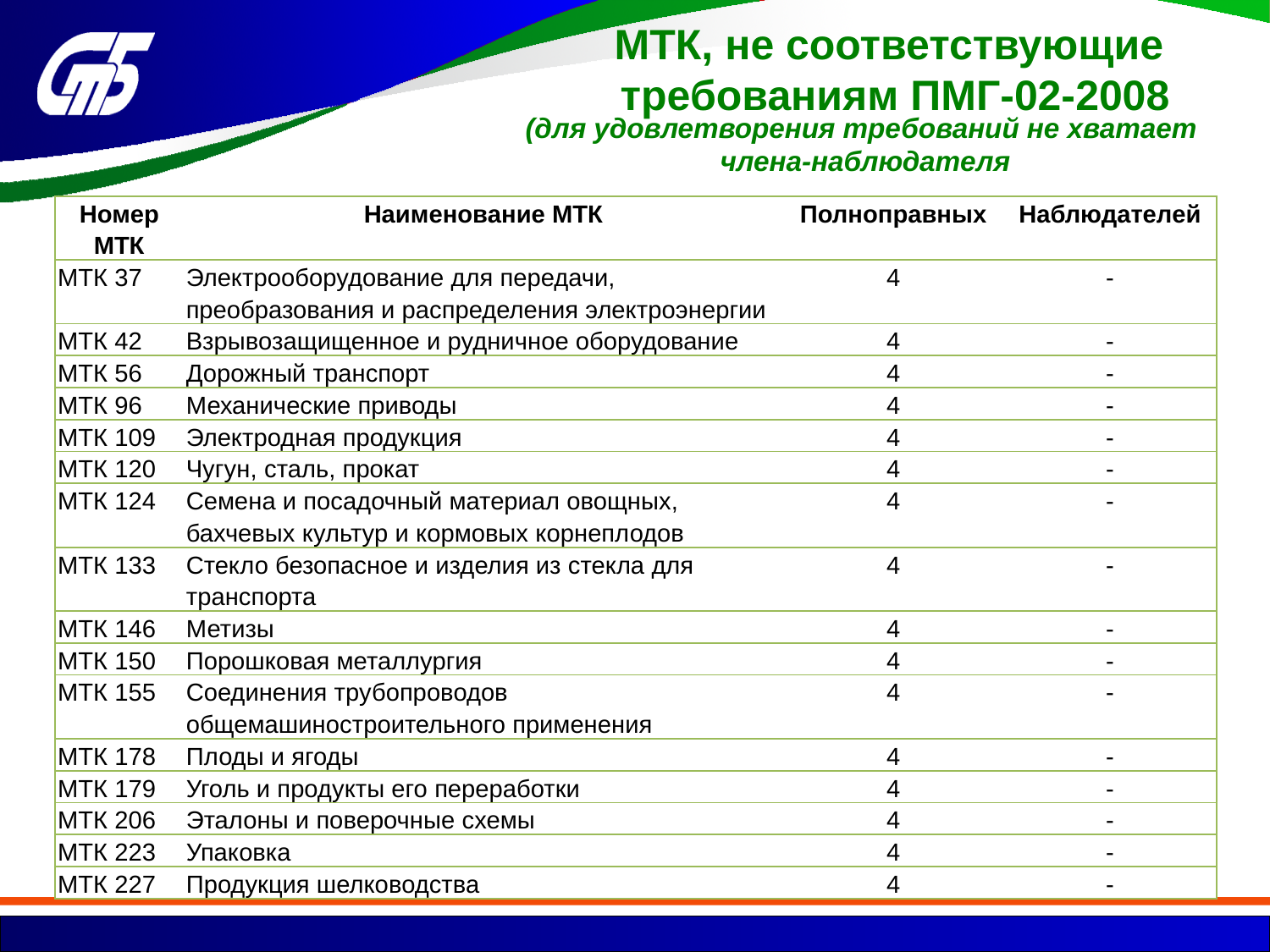

МТК, не соответствующие
требованиям ПМГ-02-2008
(для удовлетворения требований не хватает
члена-наблюдателя
| Номер МТК | Наименование МТК | Полноправных | Наблюдателей |
| --- | --- | --- | --- |
| МТК 37 | Электрооборудование для передачи, преобразования и распределения электроэнергии | 4 | - |
| МТК 42 | Взрывозащищенное и рудничное оборудование | 4 | - |
| МТК 56 | Дорожный транспорт | 4 | - |
| МТК 96 | Механические приводы | 4 | - |
| МТК 109 | Электродная продукция | 4 | - |
| МТК 120 | Чугун, сталь, прокат | 4 | - |
| МТК 124 | Семена и посадочный материал овощных, бахчевых культур и кормовых корнеплодов | 4 | - |
| МТК 133 | Стекло безопасное и изделия из стекла для транспорта | 4 | - |
| МТК 146 | Метизы | 4 | - |
| МТК 150 | Порошковая металлургия | 4 | - |
| МТК 155 | Соединения трубопроводов общемашиностроительного применения | 4 | - |
| МТК 178 | Плоды и ягоды | 4 | - |
| МТК 179 | Уголь и продукты его переработки | 4 | - |
| МТК 206 | Эталоны и поверочные схемы | 4 | - |
| МТК 223 | Упаковка | 4 | - |
| МТК 227 | Продукция шелководства | 4 | - |